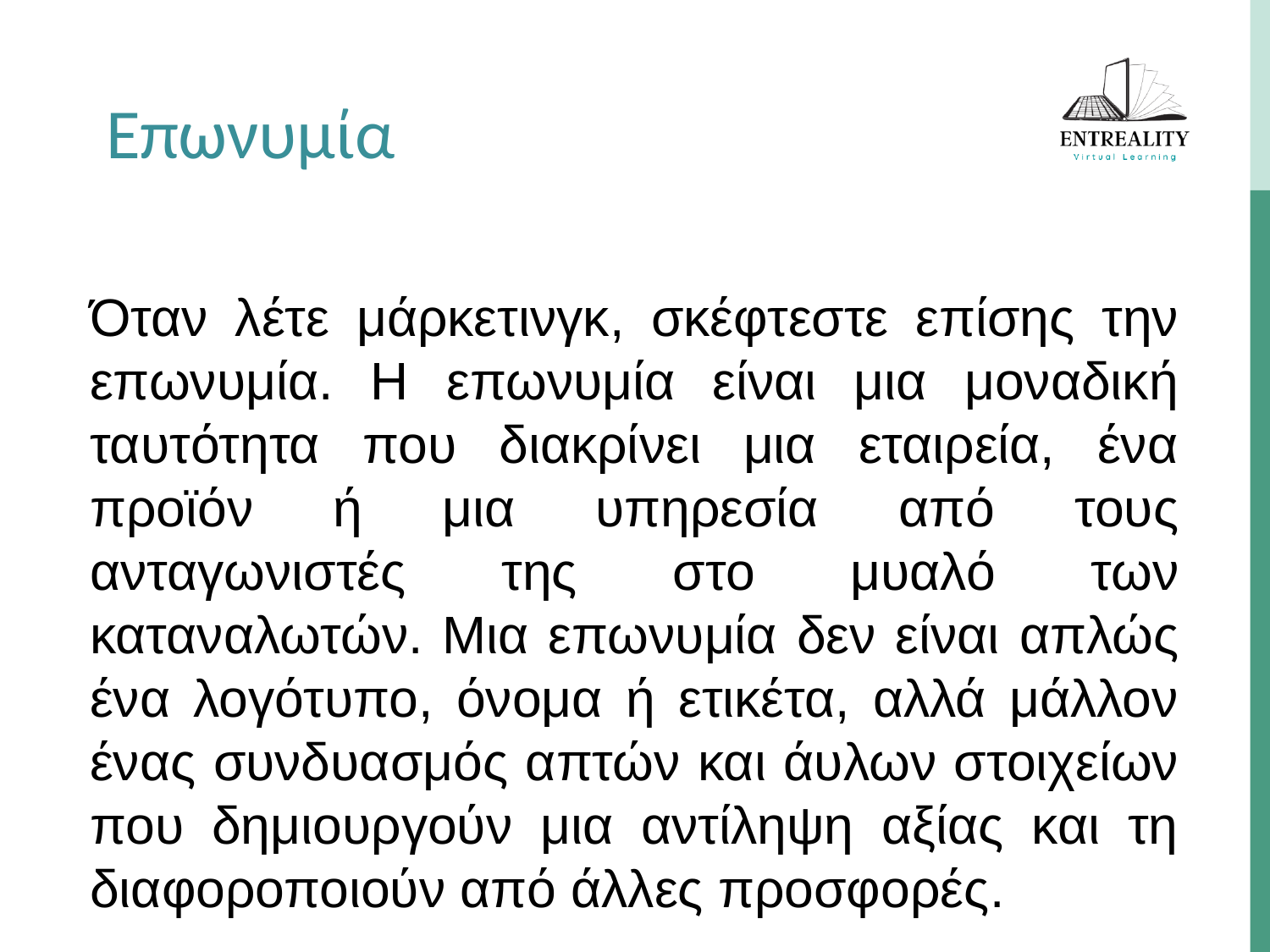

Επωνυμία

Όταν λέτε μάρκετινγκ, σκέφτεστε επίσης την επωνυμία. Η επωνυμία είναι μια μοναδική ταυτότητα που διακρίνει μια εταιρεία, ένα προϊόν ή μια υπηρεσία από τους ανταγωνιστές της στο μυαλό των καταναλωτών. Μια επωνυμία δεν είναι απλώς ένα λογότυπο, όνομα ή ετικέτα, αλλά μάλλον ένας συνδυασμός απτών και άυλων στοιχείων που δημιουργούν μια αντίληψη αξίας και τη διαφοροποιούν από άλλες προσφορές.